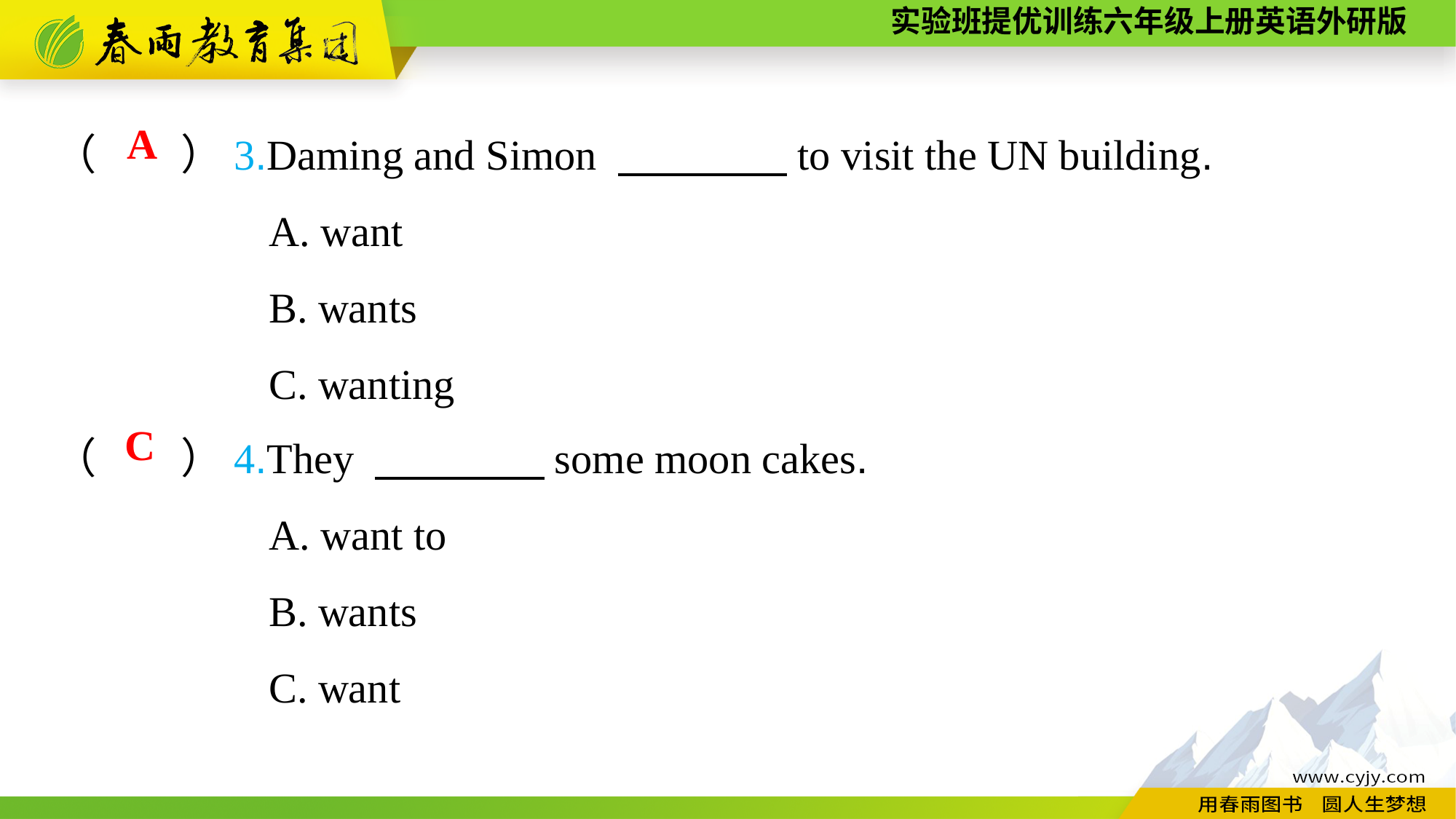

（　　）3.Daming and Simon 　　　　to visit the UN building.
A. want
B. wants
C. wanting
A
（　　）4.They 　　　　some moon cakes.
A. want to
B. wants
C. want
C